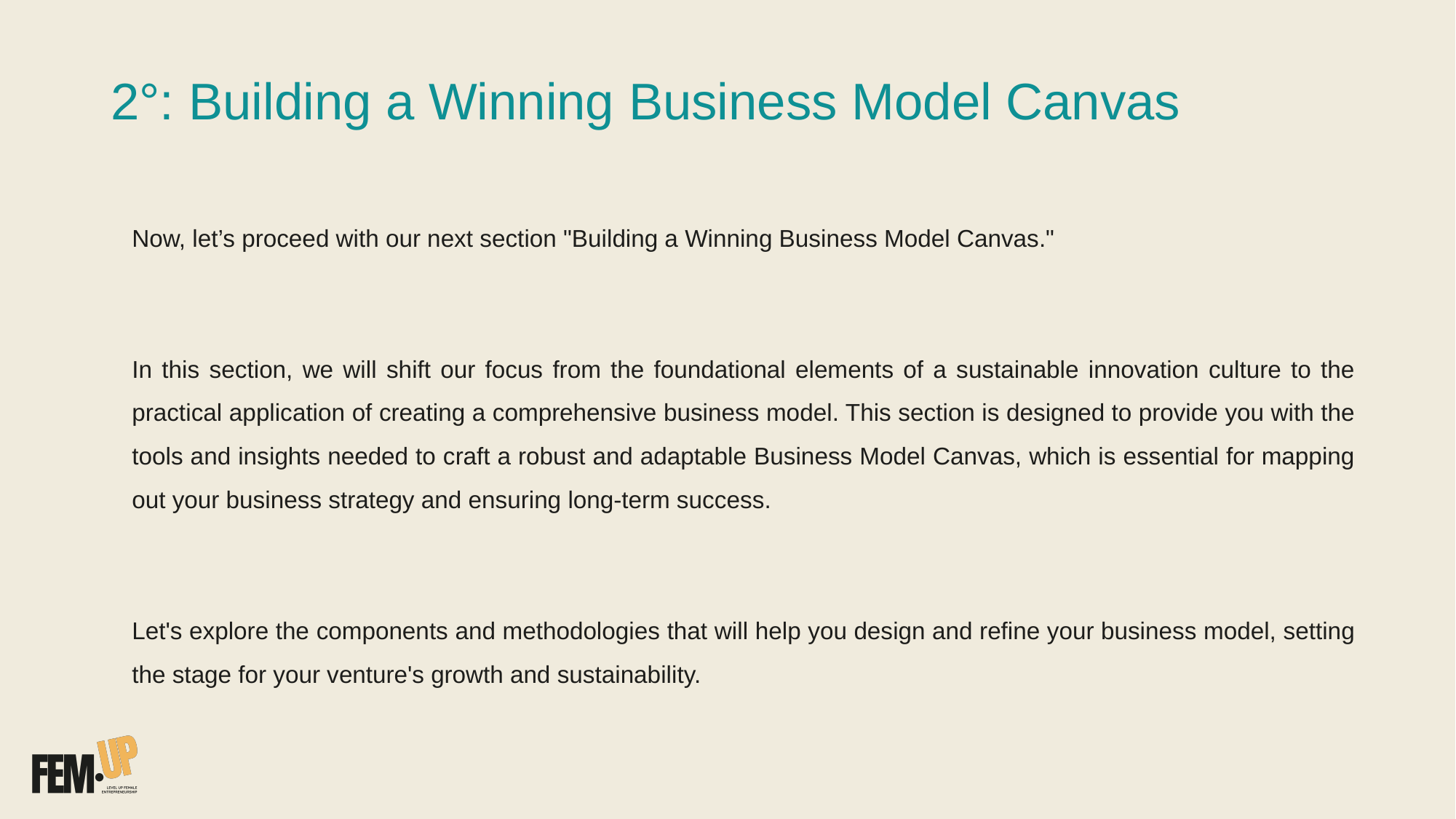

# 2°: Building a Winning Business Model Canvas
Now, let’s proceed with our next section "Building a Winning Business Model Canvas."

In this section, we will shift our focus from the foundational elements of a sustainable innovation culture to the practical application of creating a comprehensive business model. This section is designed to provide you with the tools and insights needed to craft a robust and adaptable Business Model Canvas, which is essential for mapping out your business strategy and ensuring long-term success.

Let's explore the components and methodologies that will help you design and refine your business model, setting the stage for your venture's growth and sustainability.